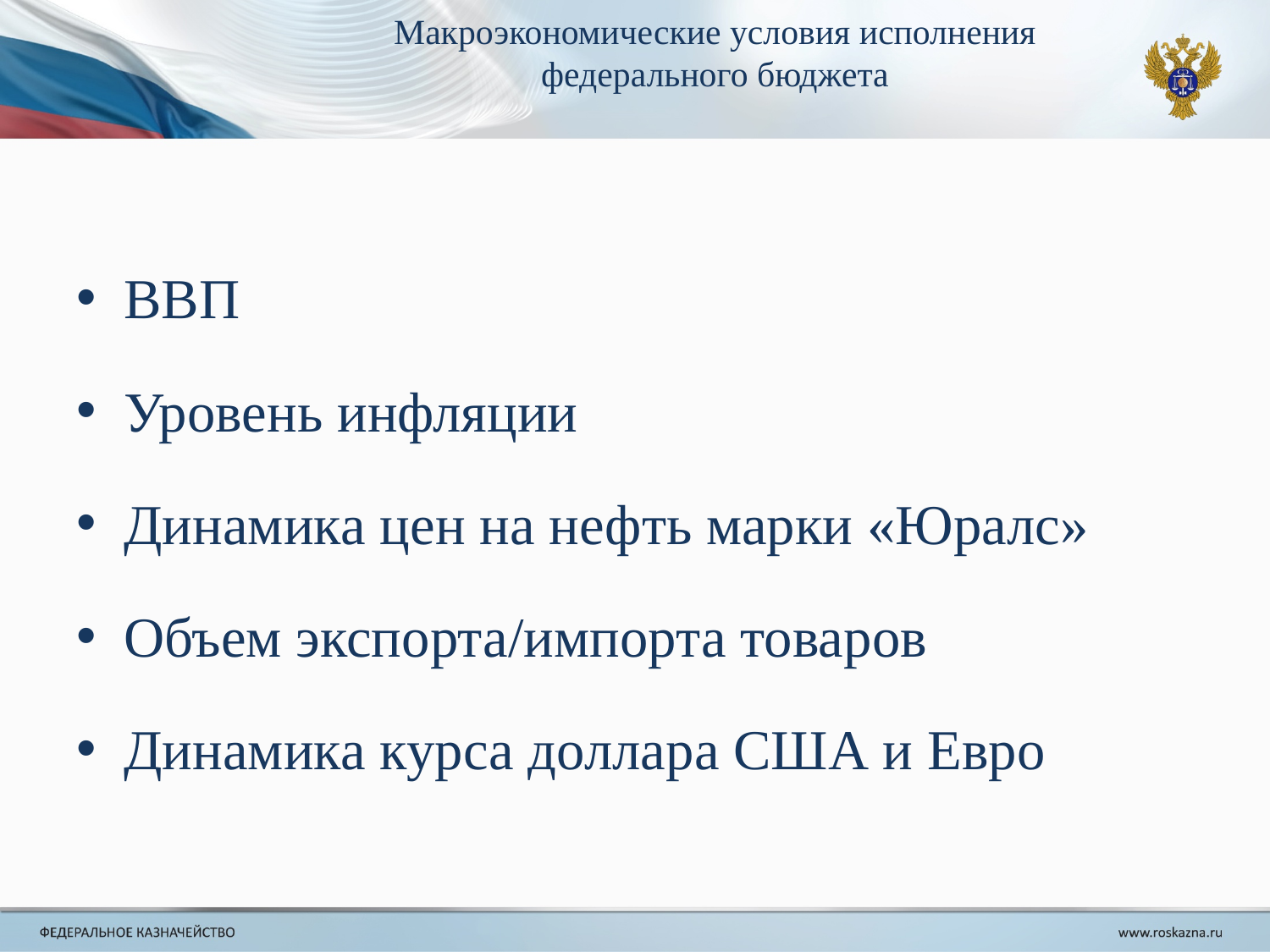

# Макроэкономические условия исполнения федерального бюджета
ВВП
Уровень инфляции
Динамика цен на нефть марки «Юралс»
Объем экспорта/импорта товаров
Динамика курса доллара США и Евро